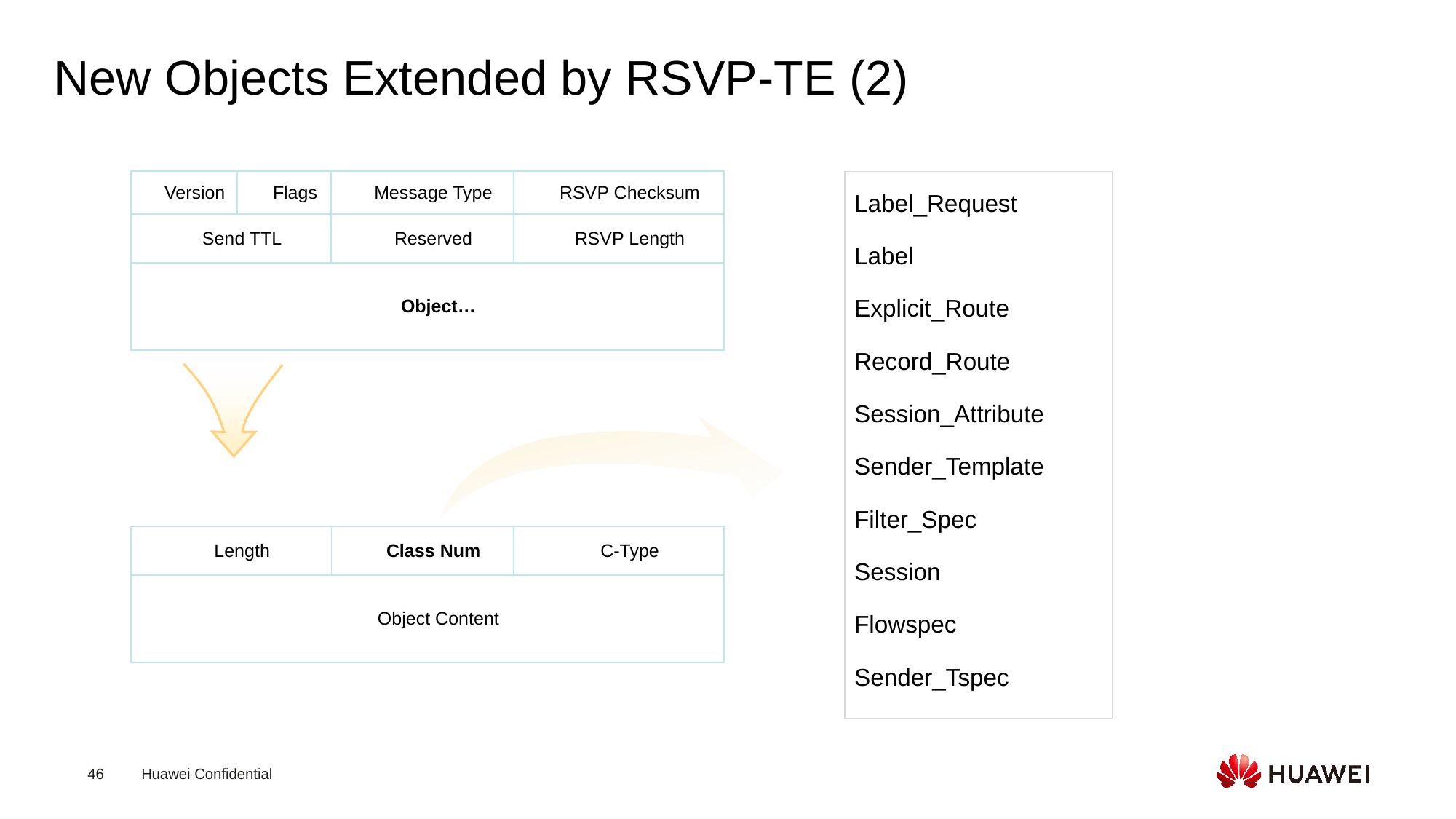

# New Objects Extended by RSVP-TE (2)
| Version | Flags | Message Type | RSVP Checksum |
| --- | --- | --- | --- |
| Send TTL |  | Reserved | RSVP Length |
| Object… |  |  |  |
Label_Request
Label
Explicit_Route
Record_Route
Session_Attribute
Sender_Template
Filter_Spec
Session
Flowspec
Sender_Tspec

| Length | Class Num | C-Type |
| --- | --- | --- |
| Object Content |  |  |